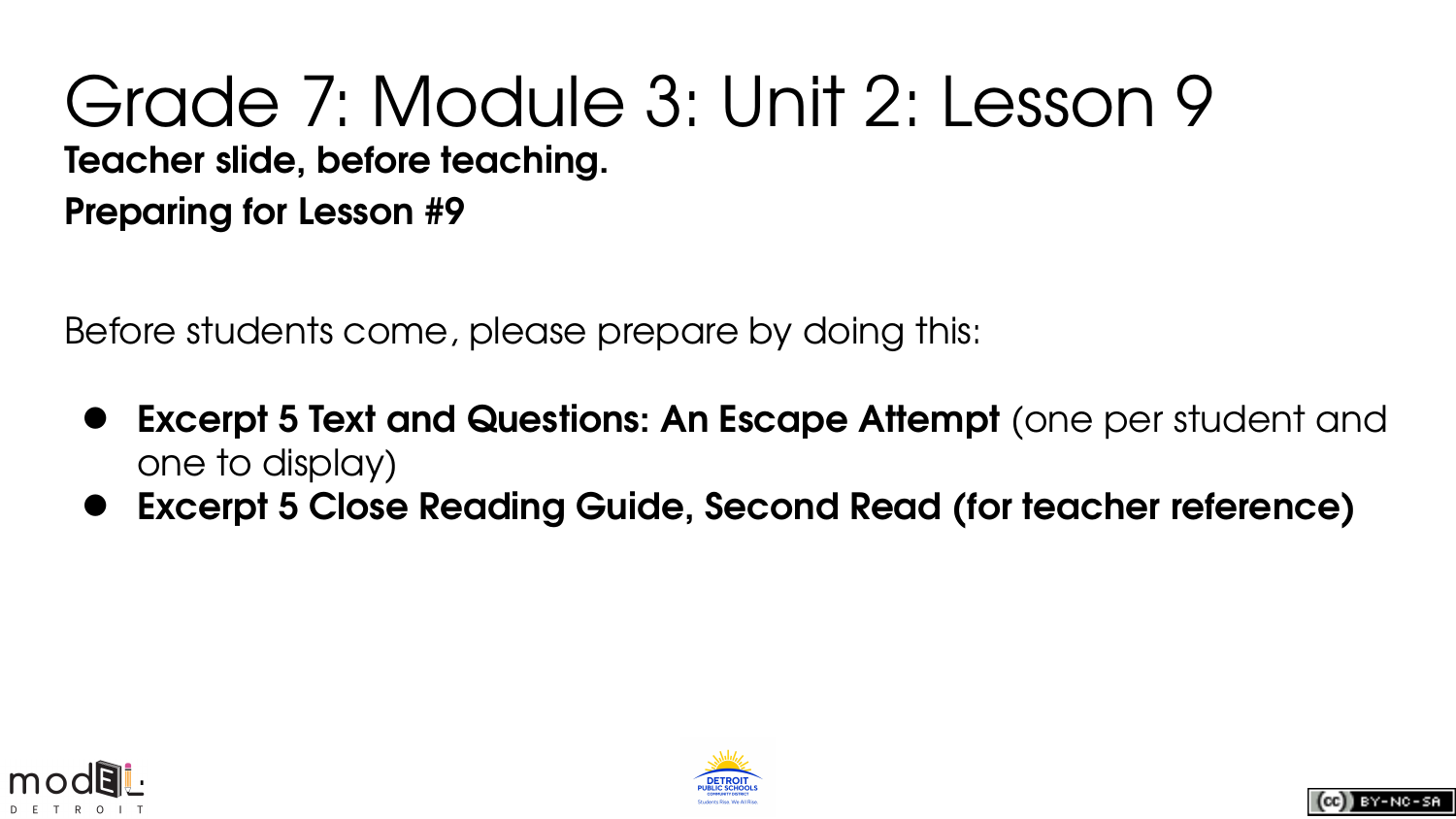

Grade 7: Module 3: Unit 2: Lesson 9
Teacher slide, before teaching.
Preparing for Lesson #9

Before students come, please prepare by doing this:

Excerpt 5 Text and Questions: An Escape Attempt (one per student and one to display)
Excerpt 5 Close Reading Guide, Second Read (for teacher reference)

.